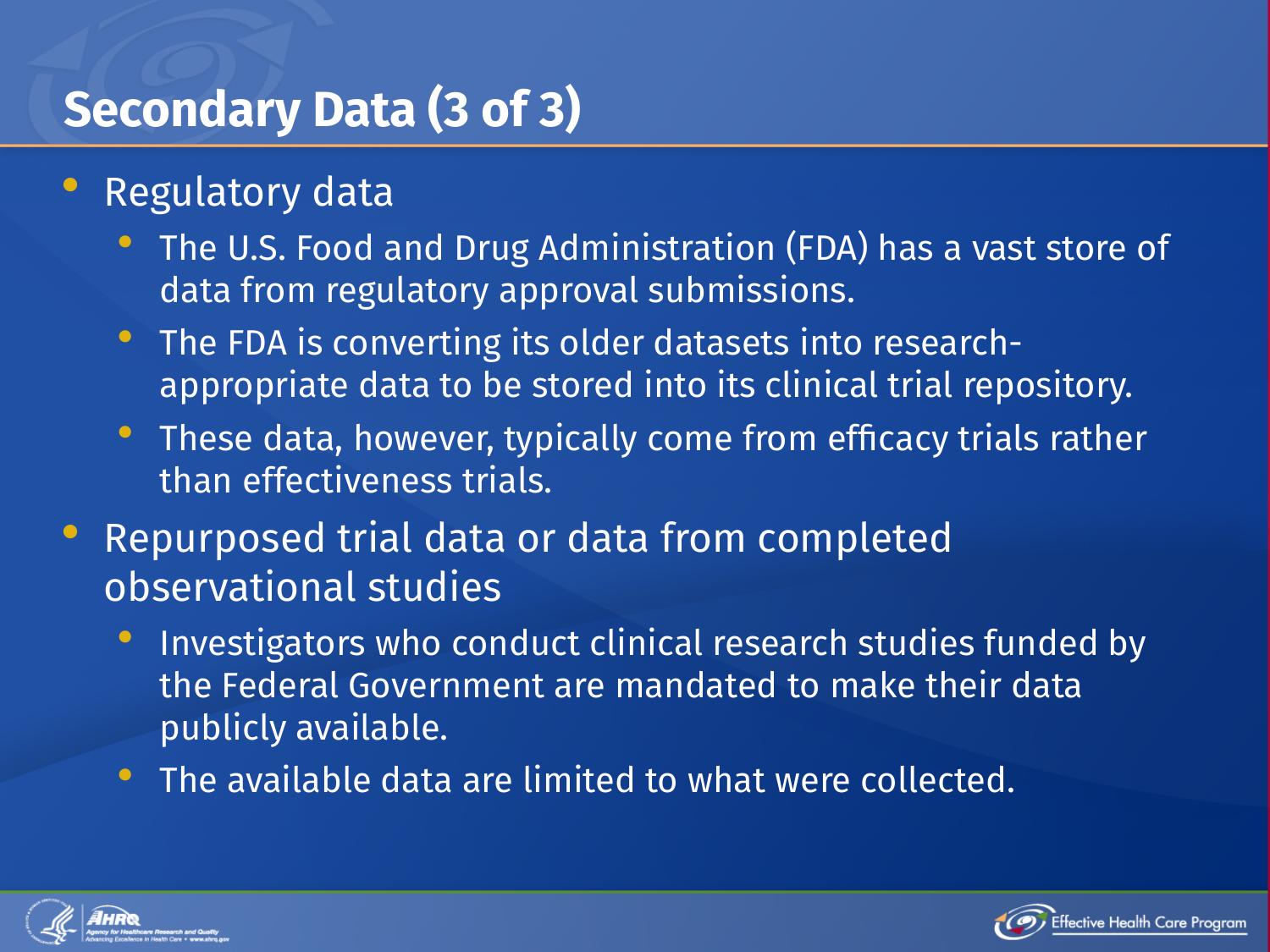

# Secondary Data (3 of 3)
Regulatory data
The U.S. Food and Drug Administration (FDA) has a vast store of data from regulatory approval submissions.
The FDA is converting its older datasets into research-appropriate data to be stored into its clinical trial repository.
These data, however, typically come from efficacy trials rather than effectiveness trials.
Repurposed trial data or data from completed observational studies
Investigators who conduct clinical research studies funded by the Federal Government are mandated to make their data publicly available.
The available data are limited to what were collected.